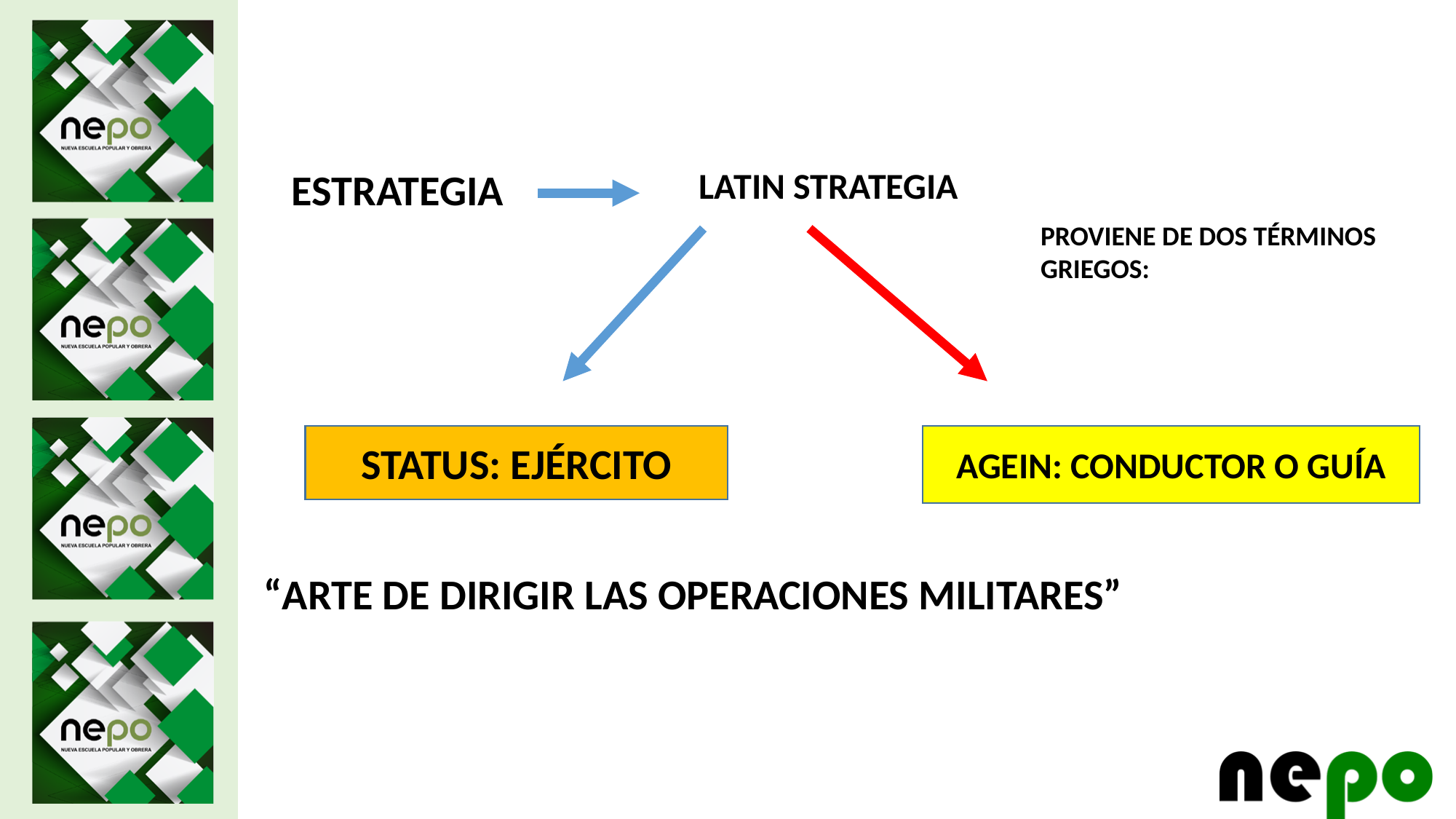

“ARTE DE DIRIGIR LAS OPERACIONES MILITARES”
ESTRATEGIA
LATIN STRATEGIA
PROVIENE DE DOS TÉRMINOS GRIEGOS:
STATUS: EJÉRCITO
AGEIN: CONDUCTOR O GUÍA